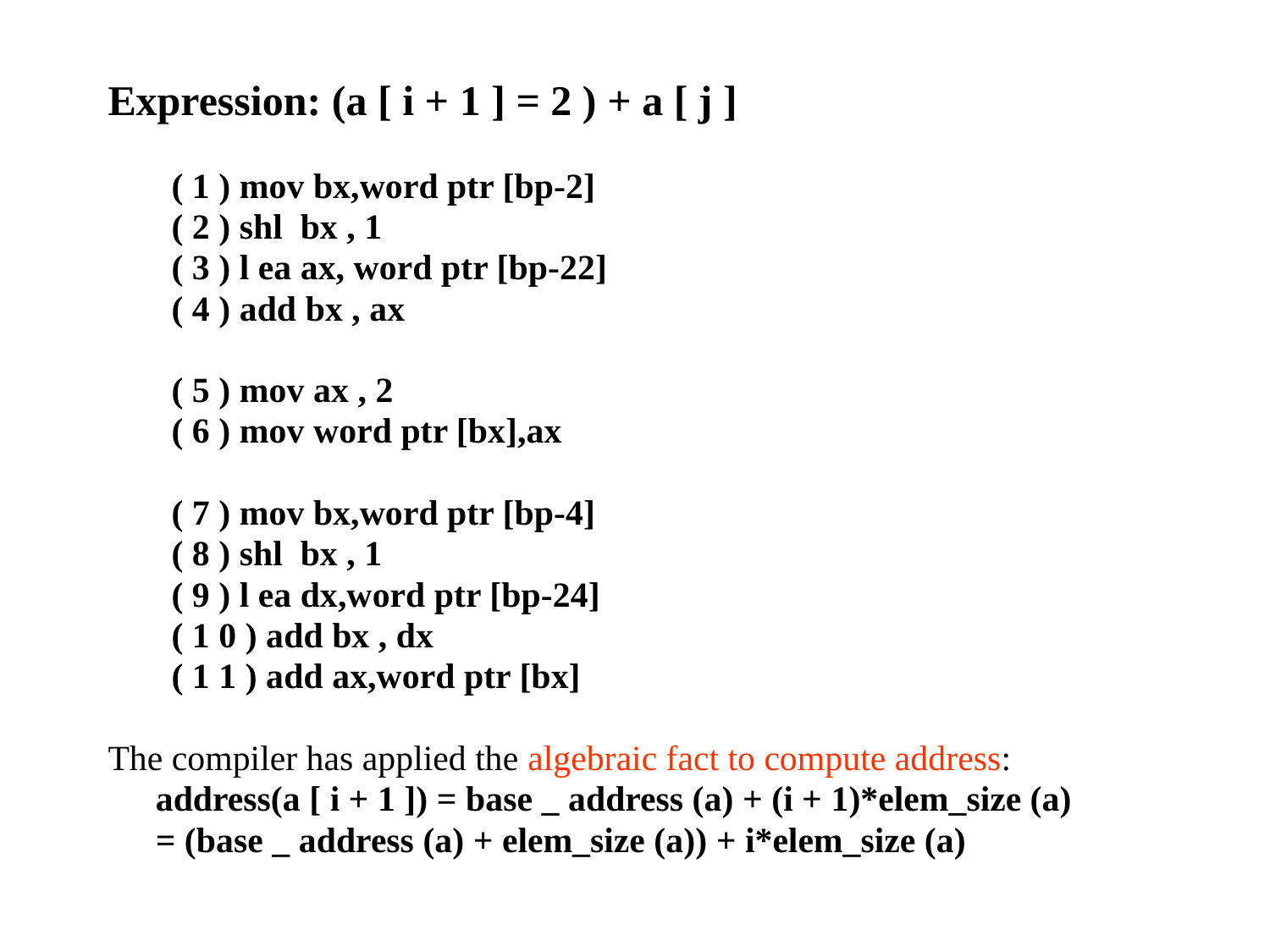

Expression: (a [ i + 1 ] = 2 ) + a [ j ]

( 1 ) mov bx,word ptr [bp-2]
( 2 ) shl  bx , 1
( 3 ) l ea ax, word ptr [bp-22]
( 4 ) add bx , ax

( 5 ) mov ax , 2
( 6 ) mov word ptr [bx],ax

( 7 ) mov bx,word ptr [bp-4]
( 8 ) shl  bx , 1
( 9 ) l ea dx,word ptr [bp-24]
( 1 0 ) add bx , dx
( 1 1 ) add ax,word ptr [bx]

The compiler has applied the algebraic fact to compute address:
	address(a [ i + 1 ]) = base _ address (a) + (i + 1)*elem_size (a)
	= (base _ address (a) + elem_size (a)) + i*elem_size (a)